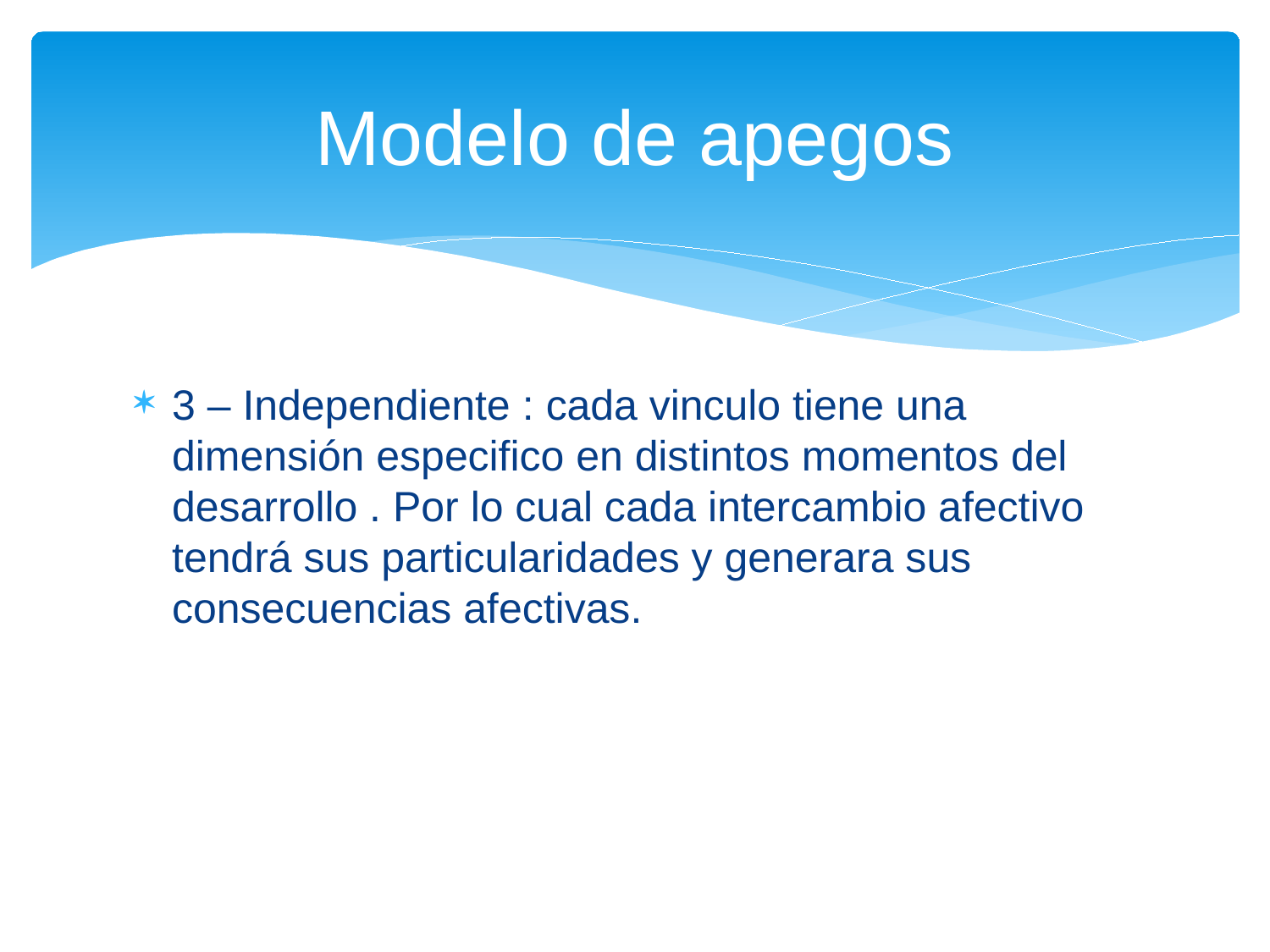

# Modelo de apegos
3 – Independiente : cada vinculo tiene una dimensión especifico en distintos momentos del desarrollo . Por lo cual cada intercambio afectivo tendrá sus particularidades y generara sus consecuencias afectivas.